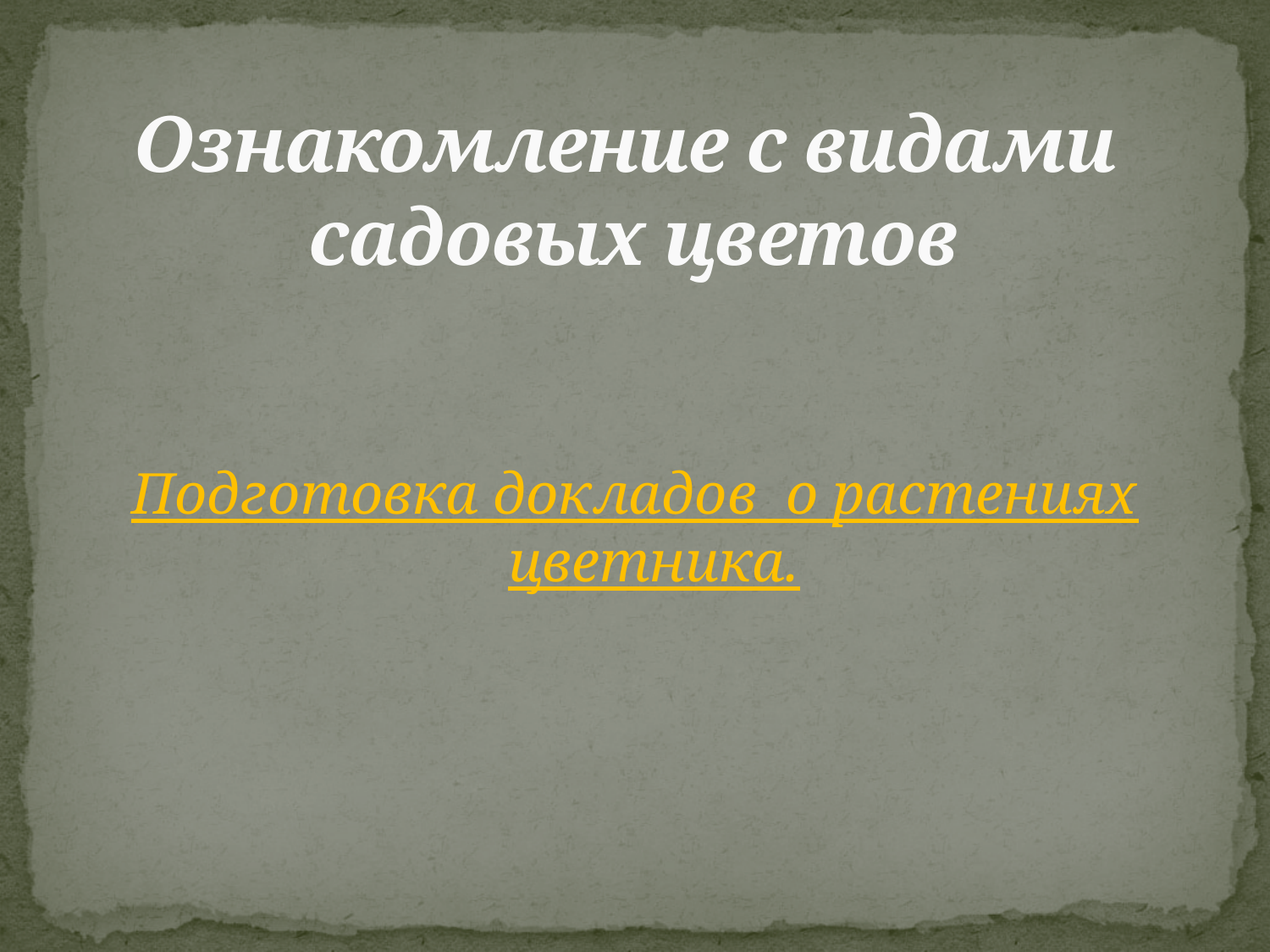

# Ознакомление с видами садовых цветов

Подготовка докладов  о растениях цветника.